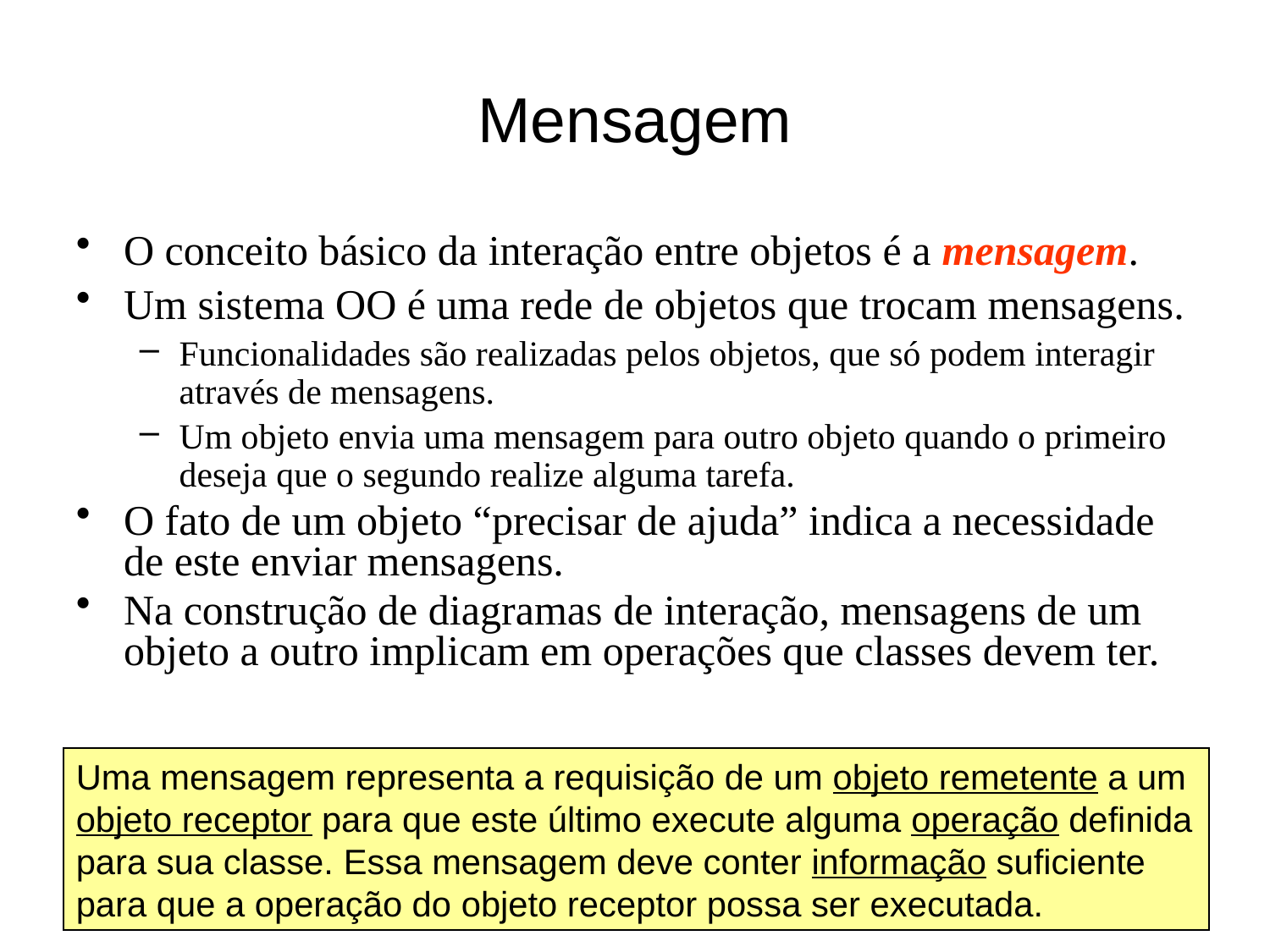

# Mensagem
O conceito básico da interação entre objetos é a mensagem.
Um sistema OO é uma rede de objetos que trocam mensagens.
Funcionalidades são realizadas pelos objetos, que só podem interagir através de mensagens.
Um objeto envia uma mensagem para outro objeto quando o primeiro deseja que o segundo realize alguma tarefa.
O fato de um objeto “precisar de ajuda” indica a necessidade de este enviar mensagens.
Na construção de diagramas de interação, mensagens de um objeto a outro implicam em operações que classes devem ter.
Uma mensagem representa a requisição de um objeto remetente a um objeto receptor para que este último execute alguma operação definida para sua classe. Essa mensagem deve conter informação suficiente para que a operação do objeto receptor possa ser executada.
Princípios de Análise e Projeto de Sistemas com UML - 3ª edição
8